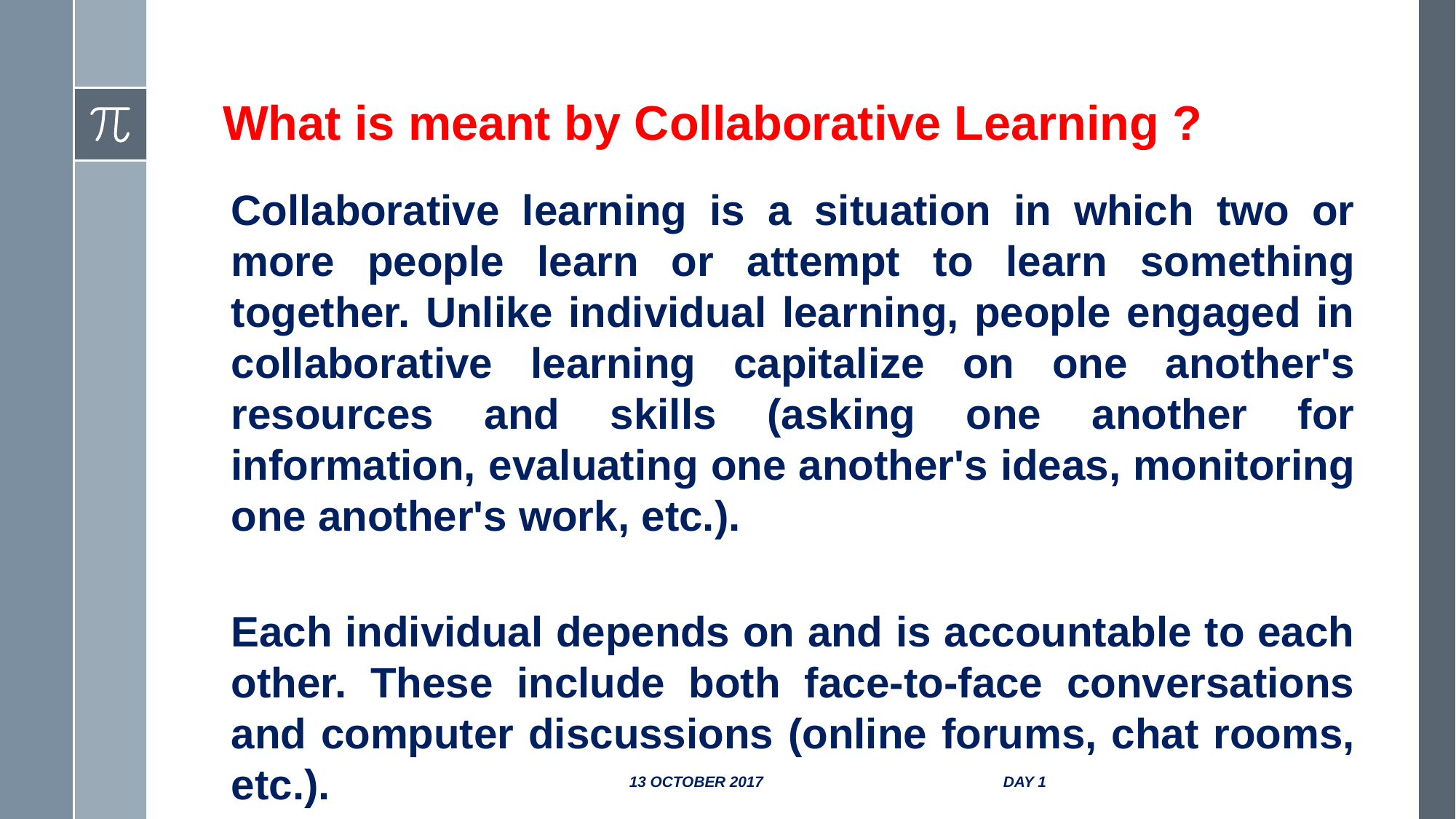

What is meant by Collaborative Learning ?
Collaborative learning is a situation in which two or more people learn or attempt to learn something together. Unlike individual learning, people engaged in collaborative learning capitalize on one another's resources and skills (asking one another for information, evaluating one another's ideas, monitoring one another's work, etc.).
Each individual depends on and is accountable to each other. These include both face-to-face conversations and computer discussions (online forums, chat rooms, etc.).
Day 1
13 October 2017